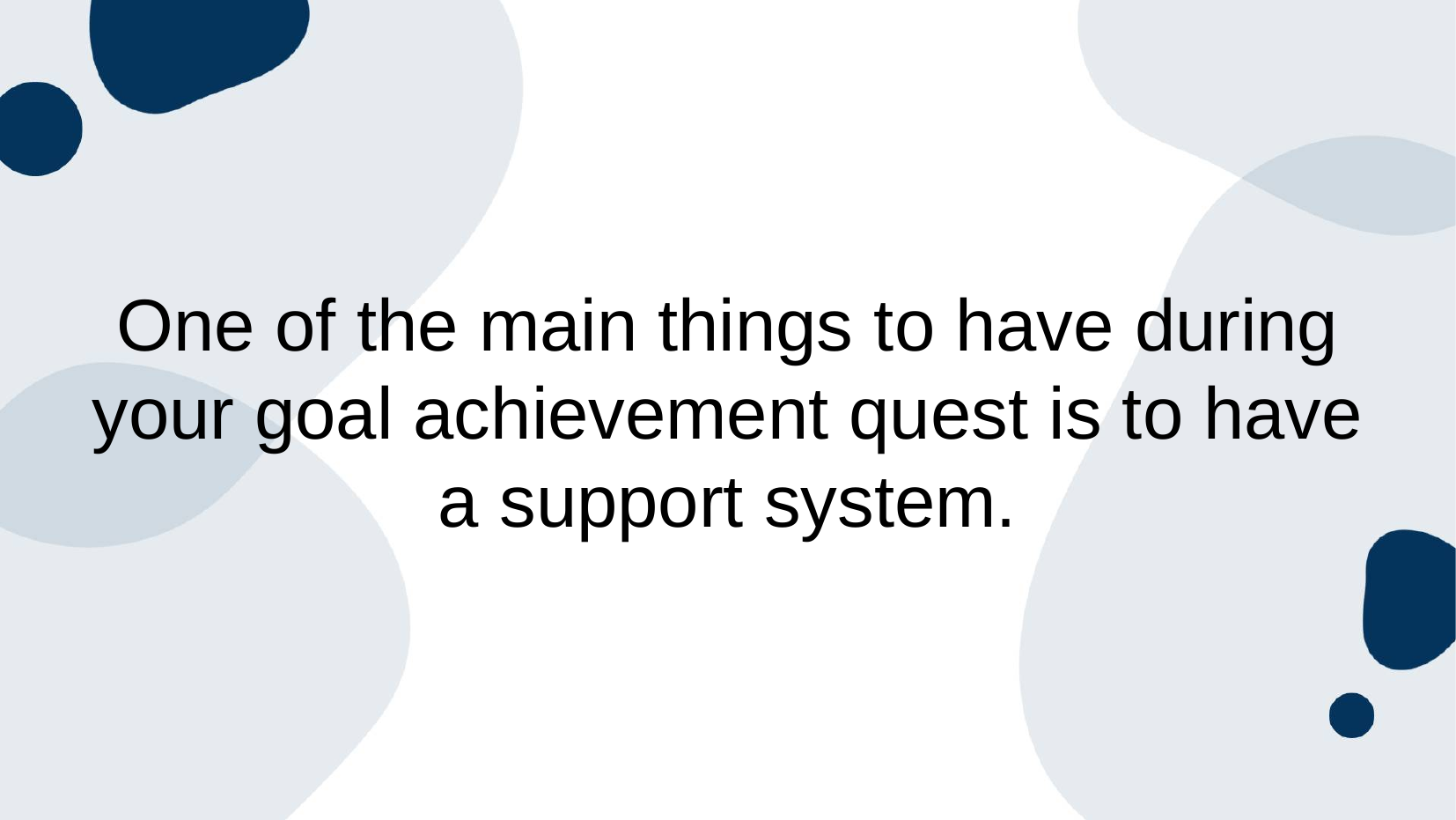

# One of the main things to have during your goal achievement quest is to have a support system.